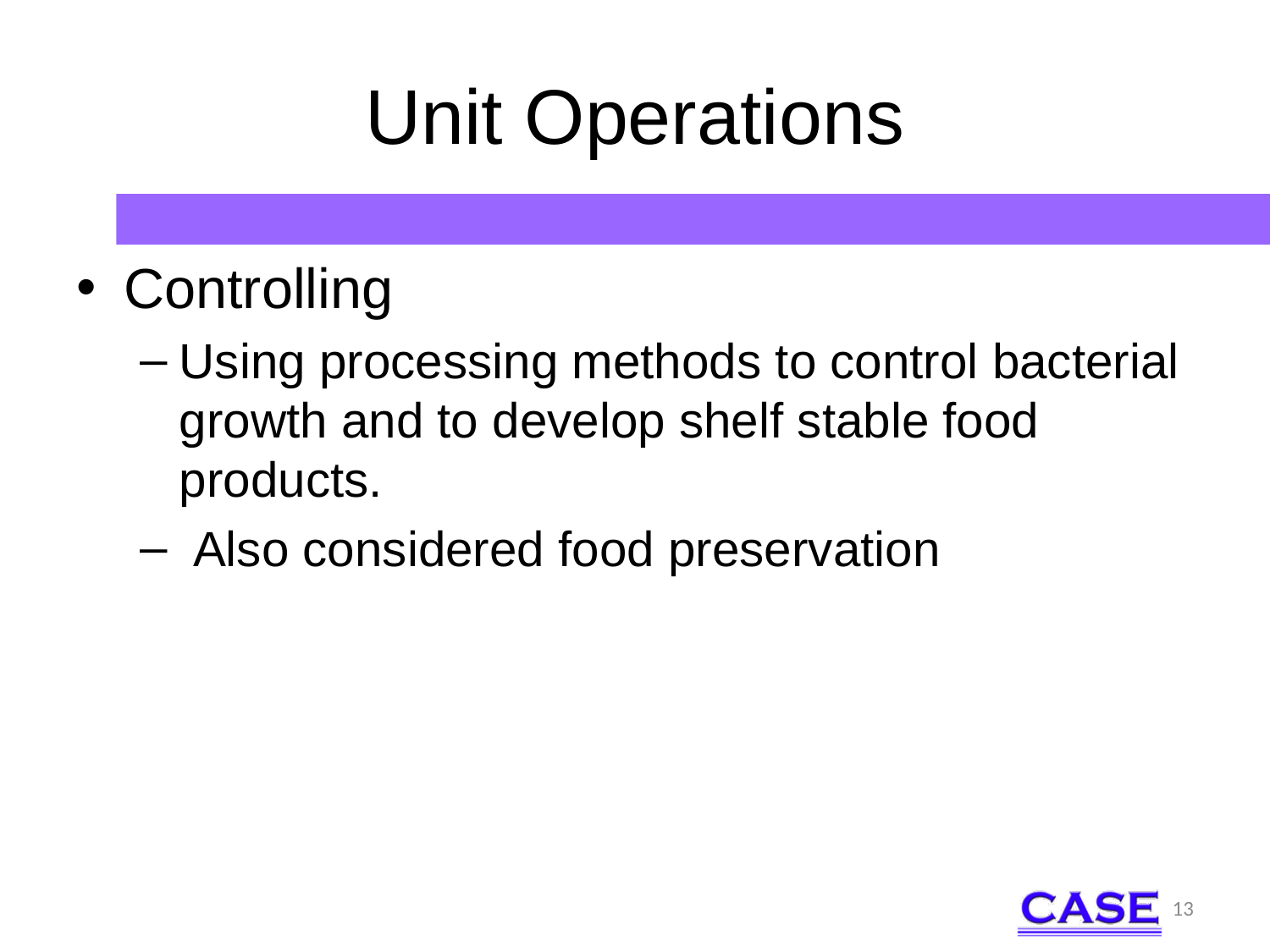

# Unit Operations
Controlling
Using processing methods to control bacterial growth and to develop shelf stable food products.
 Also considered food preservation
13